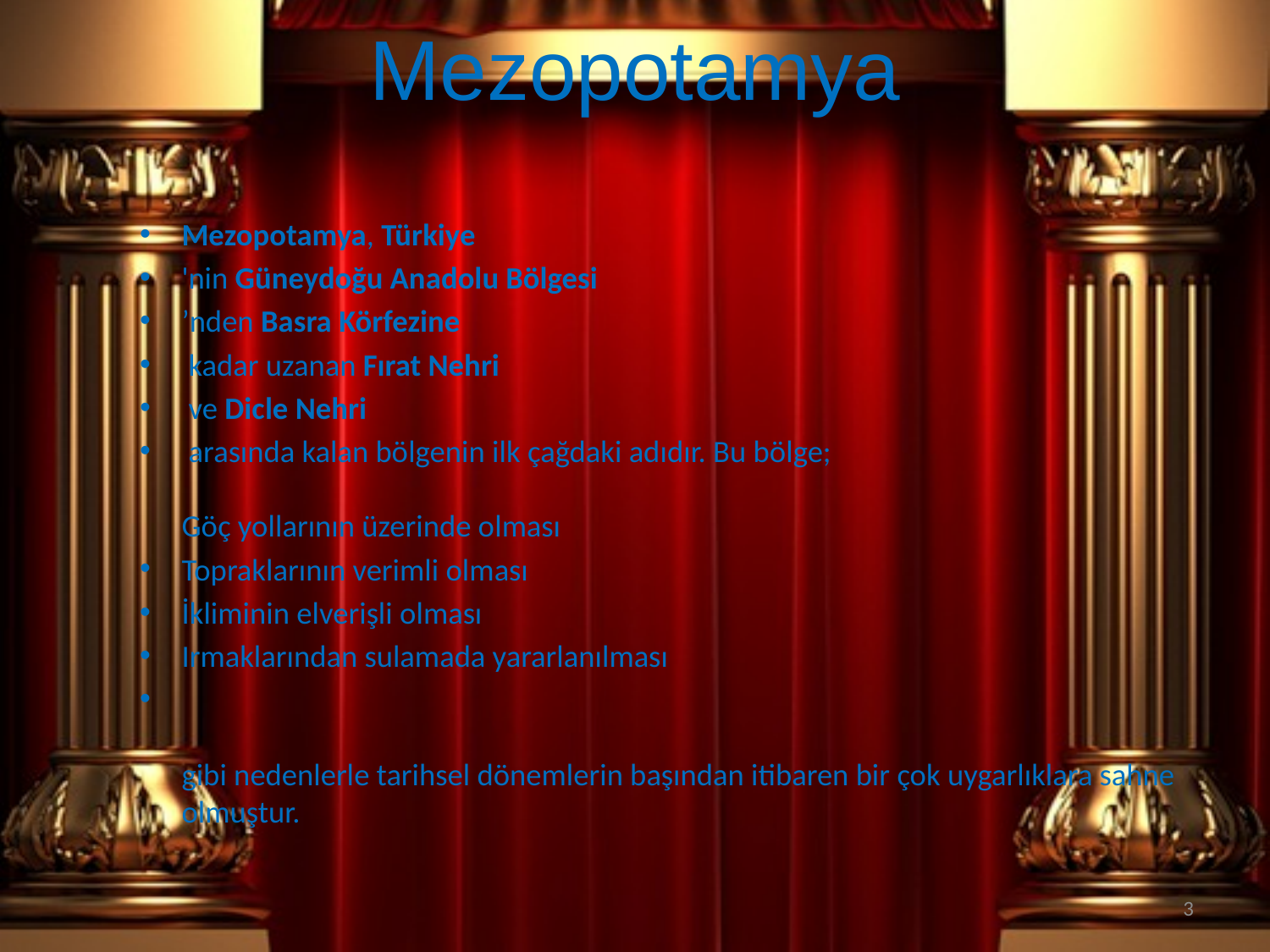

# Mezopotamya
Mezopotamya, Türkiye
'nin Güneydoğu Anadolu Bölgesi
’nden Basra Körfezine
 kadar uzanan Fırat Nehri
 ve Dicle Nehri
 arasında kalan bölgenin ilk çağdaki adıdır. Bu bölge; 
Göç yollarının üzerinde olması
Topraklarının verimli olması
İkliminin elverişli olması
Irmaklarından sulamada yararlanılması
gibi nedenlerle tarihsel dönemlerin başından itibaren bir çok uygarlıklara sahne olmuştur.
3